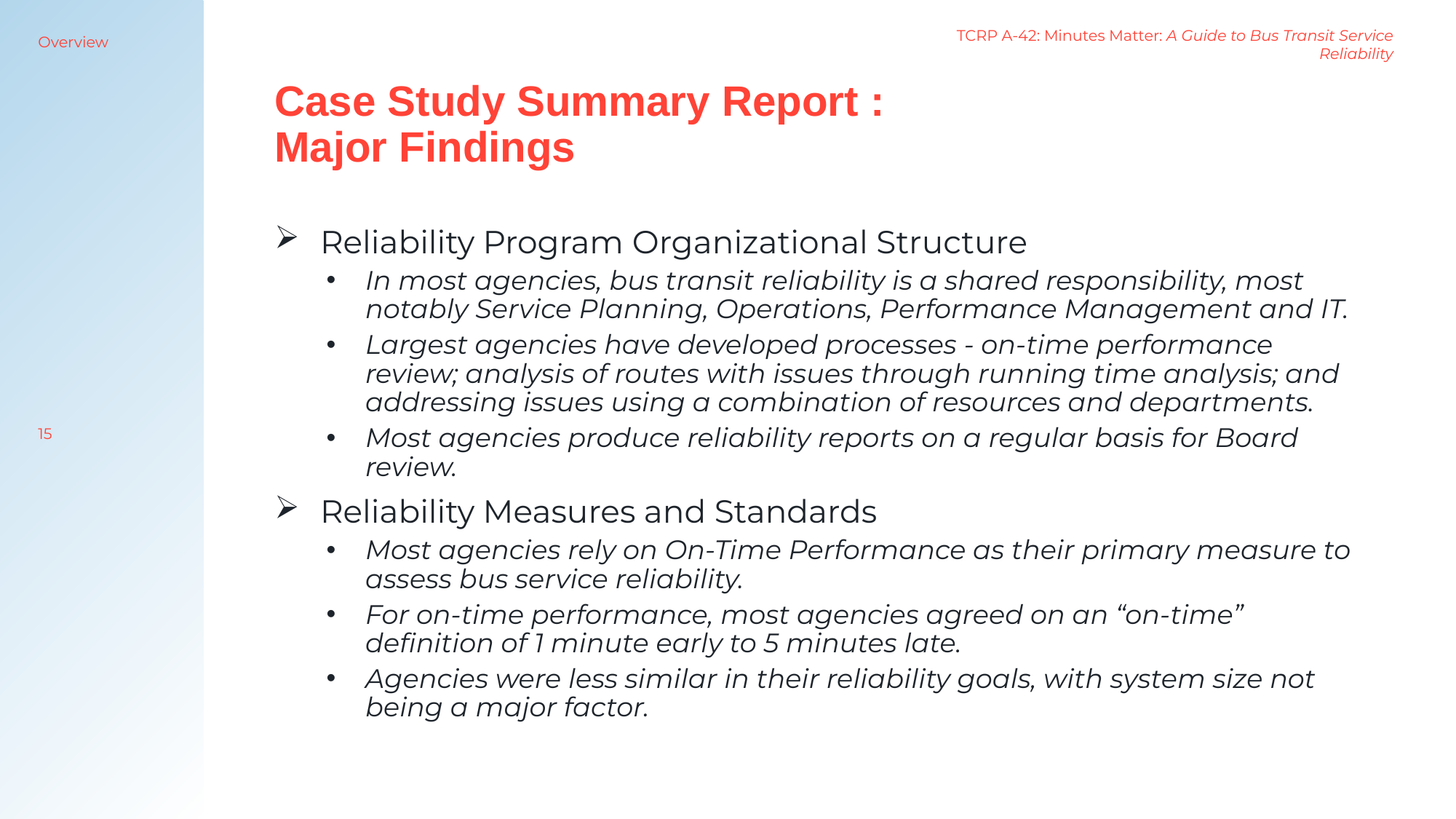

TCRP A-42: Minutes Matter: A Guide to Bus Transit Service Reliability
Overview
Case Study Summary Report :
Major Findings
Reliability Program Organizational Structure
In most agencies, bus transit reliability is a shared responsibility, most notably Service Planning, Operations, Performance Management and IT.
Largest agencies have developed processes - on-time performance review; analysis of routes with issues through running time analysis; and addressing issues using a combination of resources and departments.
Most agencies produce reliability reports on a regular basis for Board review.
Reliability Measures and Standards
Most agencies rely on On-Time Performance as their primary measure to assess bus service reliability.
For on-time performance, most agencies agreed on an “on-time” definition of 1 minute early to 5 minutes late.
Agencies were less similar in their reliability goals, with system size not being a major factor.
15